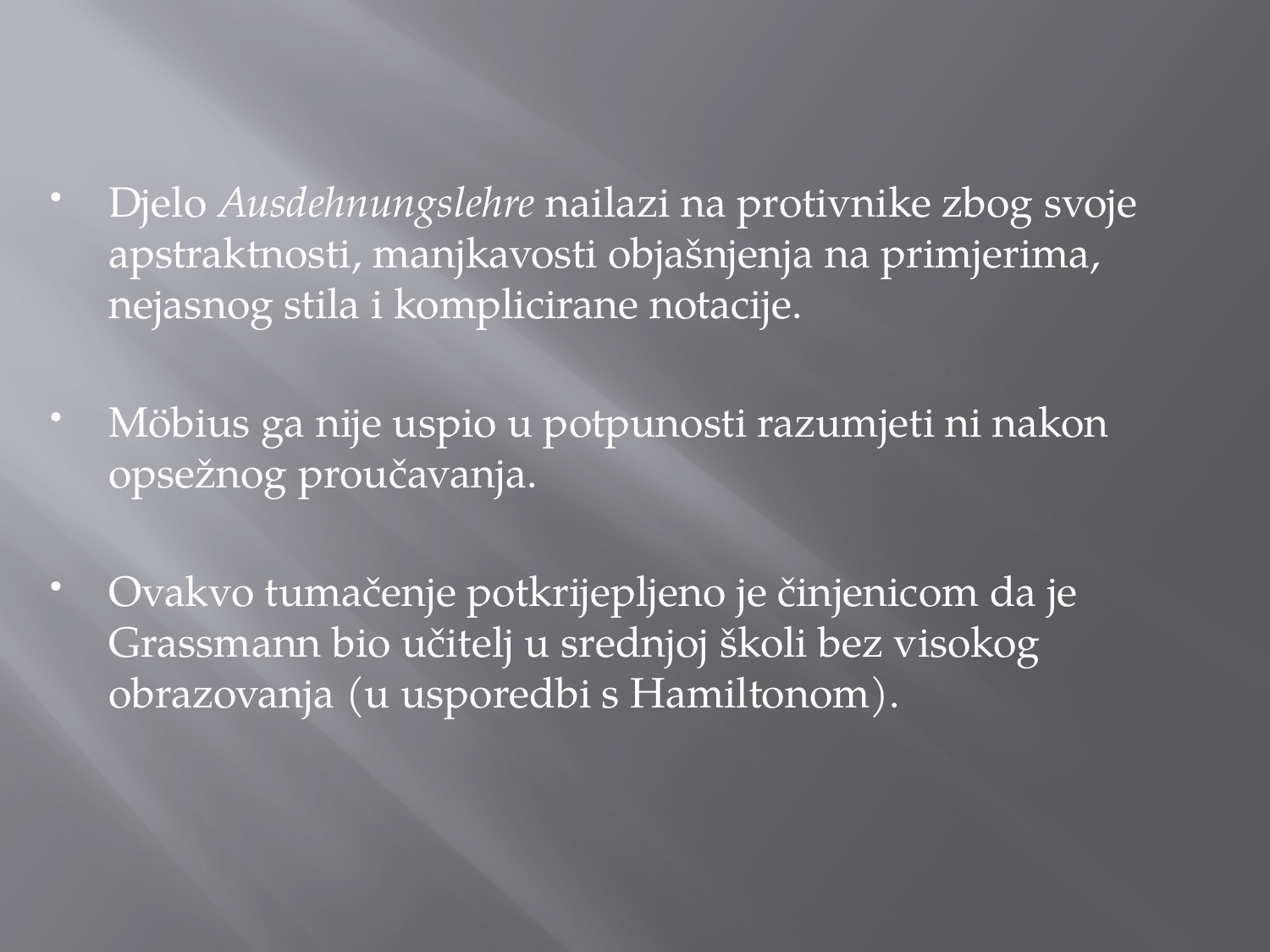

#
Djelo Ausdehnungslehre nailazi na protivnike zbog svoje apstraktnosti, manjkavosti objašnjenja na primjerima, nejasnog stila i komplicirane notacije.

Möbius ga nije uspio u potpunosti razumjeti ni nakon opsežnog proučavanja.

Ovakvo tumačenje potkrijepljeno je činjenicom da je Grassmann bio učitelj u srednjoj školi bez visokog obrazovanja (u usporedbi s Hamiltonom).